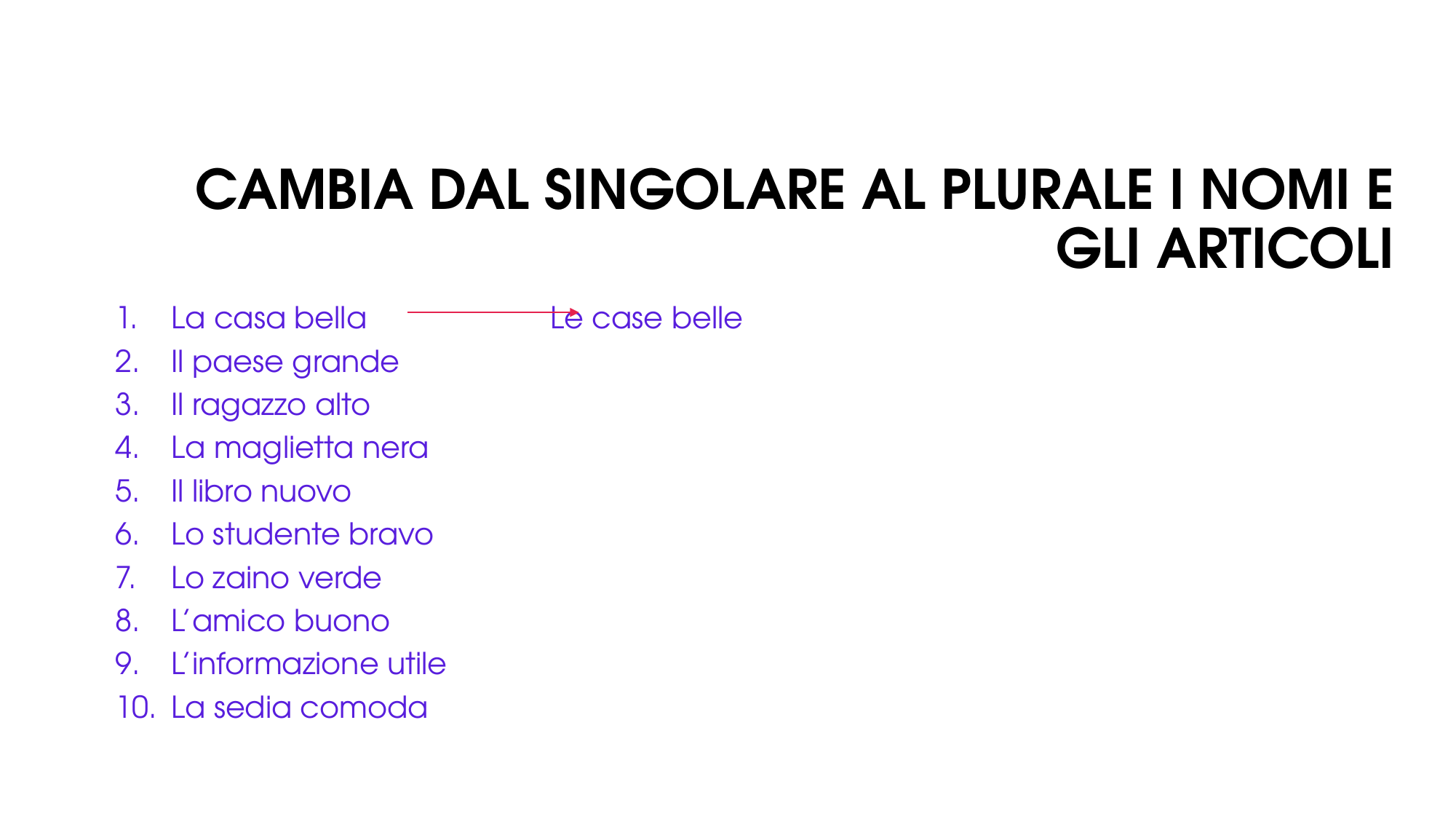

# Cambia dal singolare al plurale i nomi e gli articoli
La casa bella                      Le case belle
Il paese grande
Il ragazzo alto
La maglietta nera
Il libro nuovo
Lo studente bravo
Lo zaino verde
L’amico buono
L’informazione utile
La sedia comoda